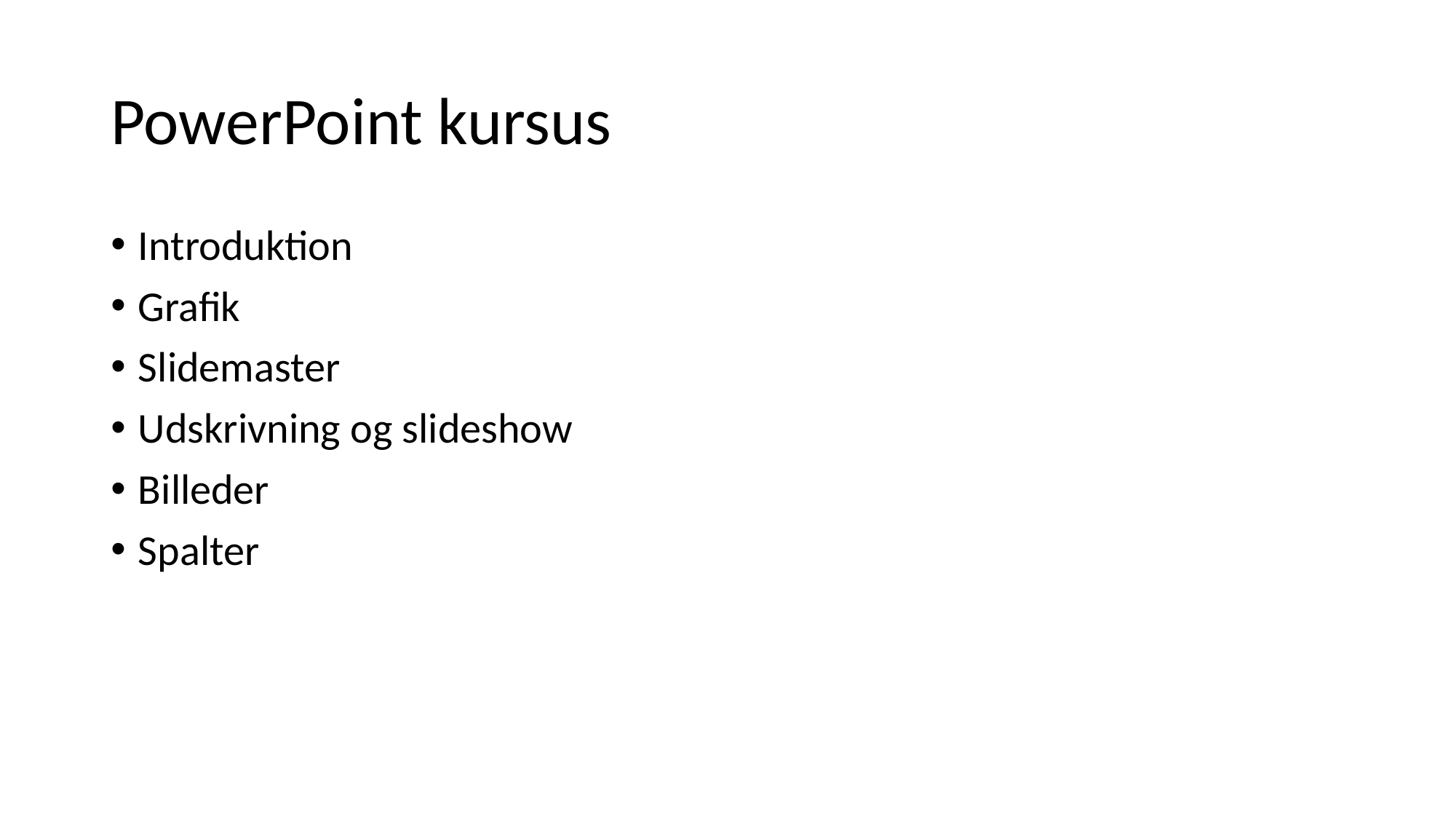

# PowerPoint kursus
Introduktion
Grafik
Slidemaster
Udskrivning og slideshow
Billeder
Spalter